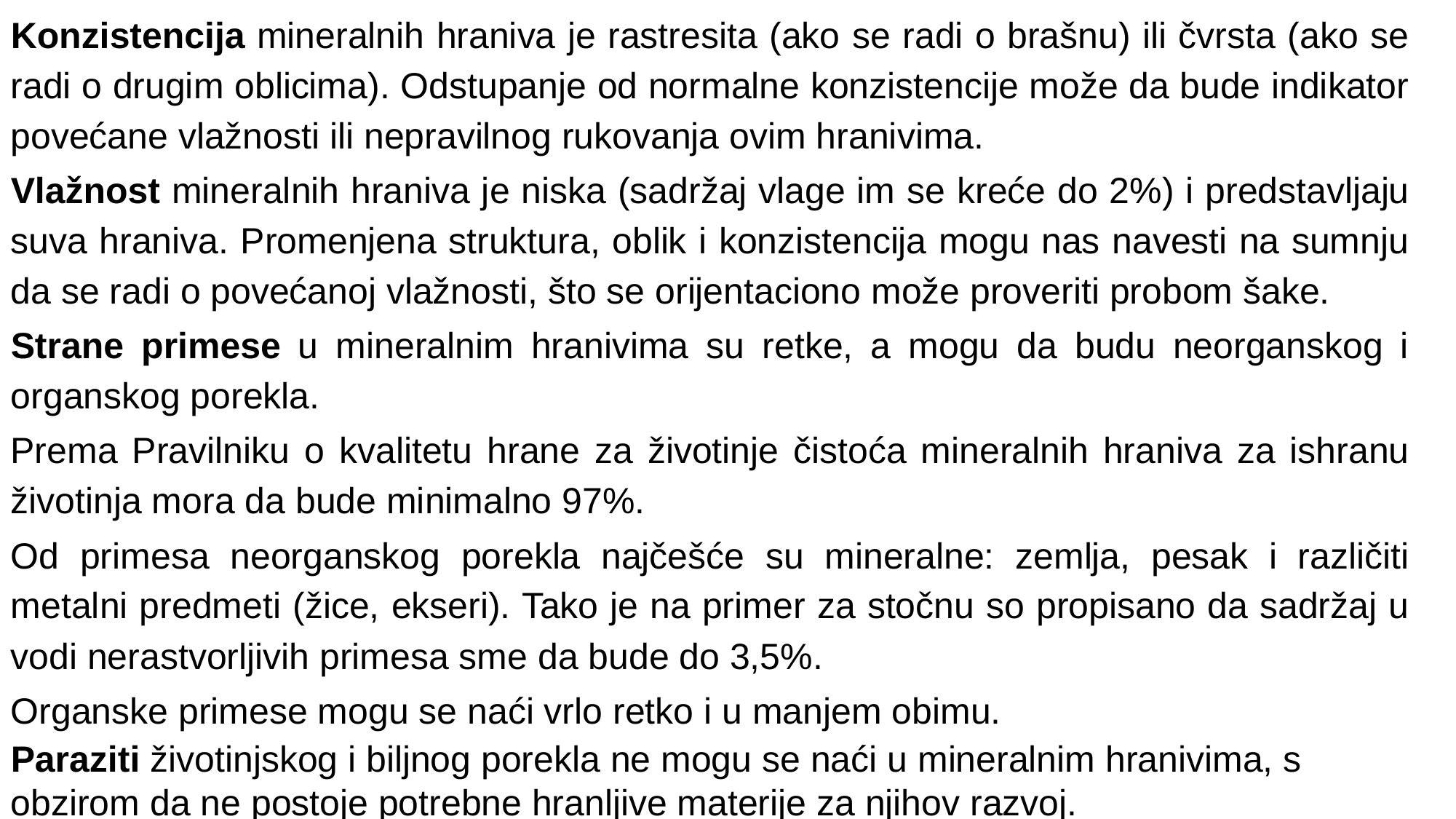

Konzistencija mineralnih hraniva je rastresita (ako se radi о brašnu) ili čvrsta (ako se radi о drugim oblicima). Odstupanje od normalne konzistencije može da bude indikator povećane vlažnosti ili nepravilnog rukovanja ovim hranivima.
Vlažnost mineralnih hraniva je niska (sadržaj vlage im se kreće do 2%) i predstavljaju suva hraniva. Promenjena struktura, oblik i konzistencija mogu nas navesti na sumnju da se radi о povećanoj vlažnosti, što se orijentaciono može proveriti probom šake.
Strane primese u mineralnim hranivima su retke, a mogu da budu neorganskog i organskog porekla.
Prema Pravilniku o kvalitetu hrane za životinje čistoća mineralnih hraniva za ishranu životinja mora da bude minimalno 97%.
Od primesa neorganskog porekla najčešće su mineralne: zemlja, pesak i različiti metalni predmeti (žice, ekseri). Tako je na primer za stočnu so propisano da sadržaj u vodi nerastvorljivih primesa sme da bude do 3,5%.
Organske primese mogu se naći vrlo retko i u manjem obimu.
Paraziti životinjskog i biljnog porekla ne mogu se naći u mineralnim hranivima, s obzirom da ne postoje potrebne hranljive materije za njihov razvoj.